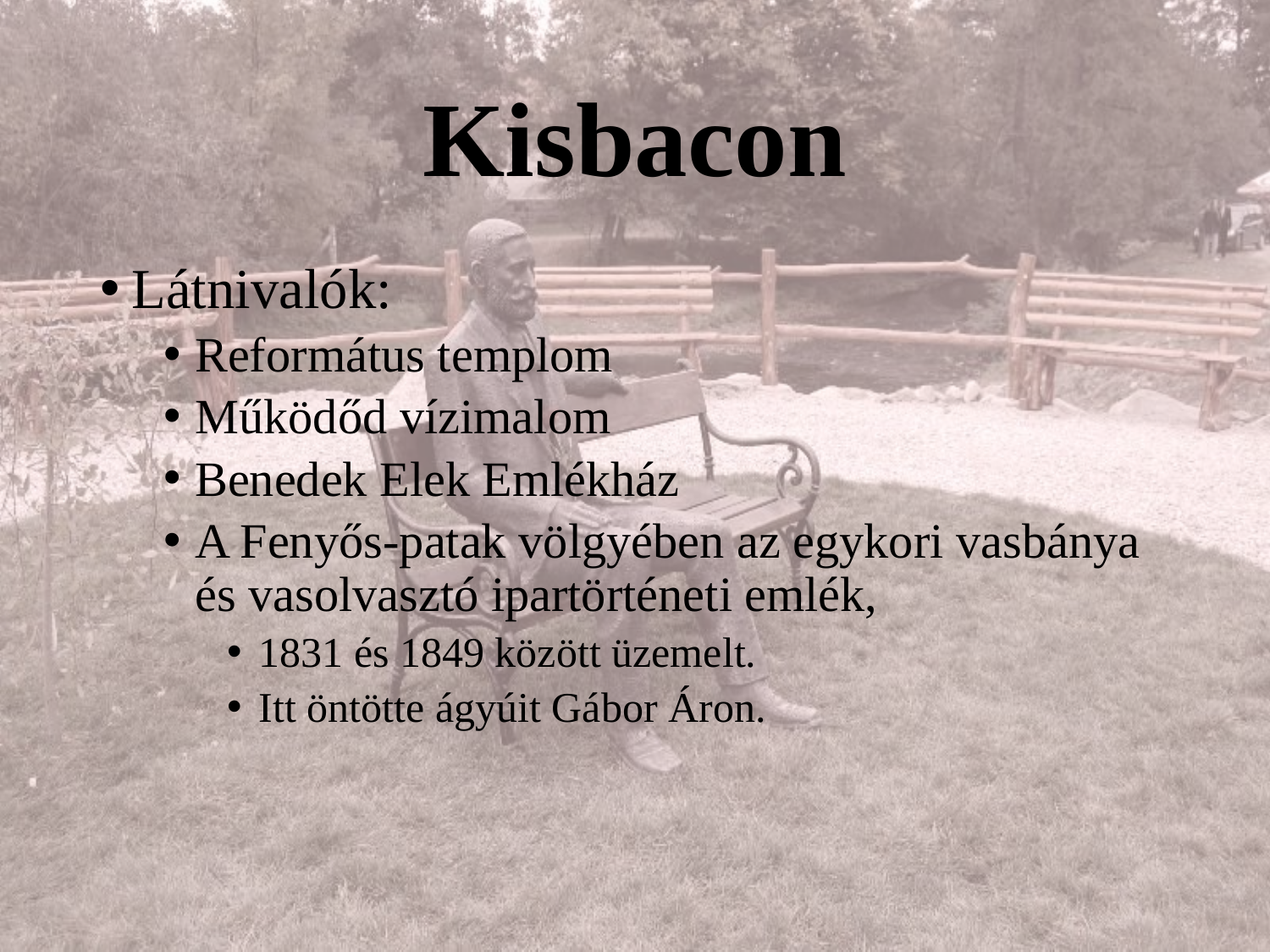

# Kisbacon
Látnivalók:
Református templom
Működőd vízimalom
Benedek Elek Emlékház
A Fenyős-patak völgyében az egykori vasbánya és vasolvasztó ipartörténeti emlék,
1831 és 1849 között üzemelt.
Itt öntötte ágyúit Gábor Áron.